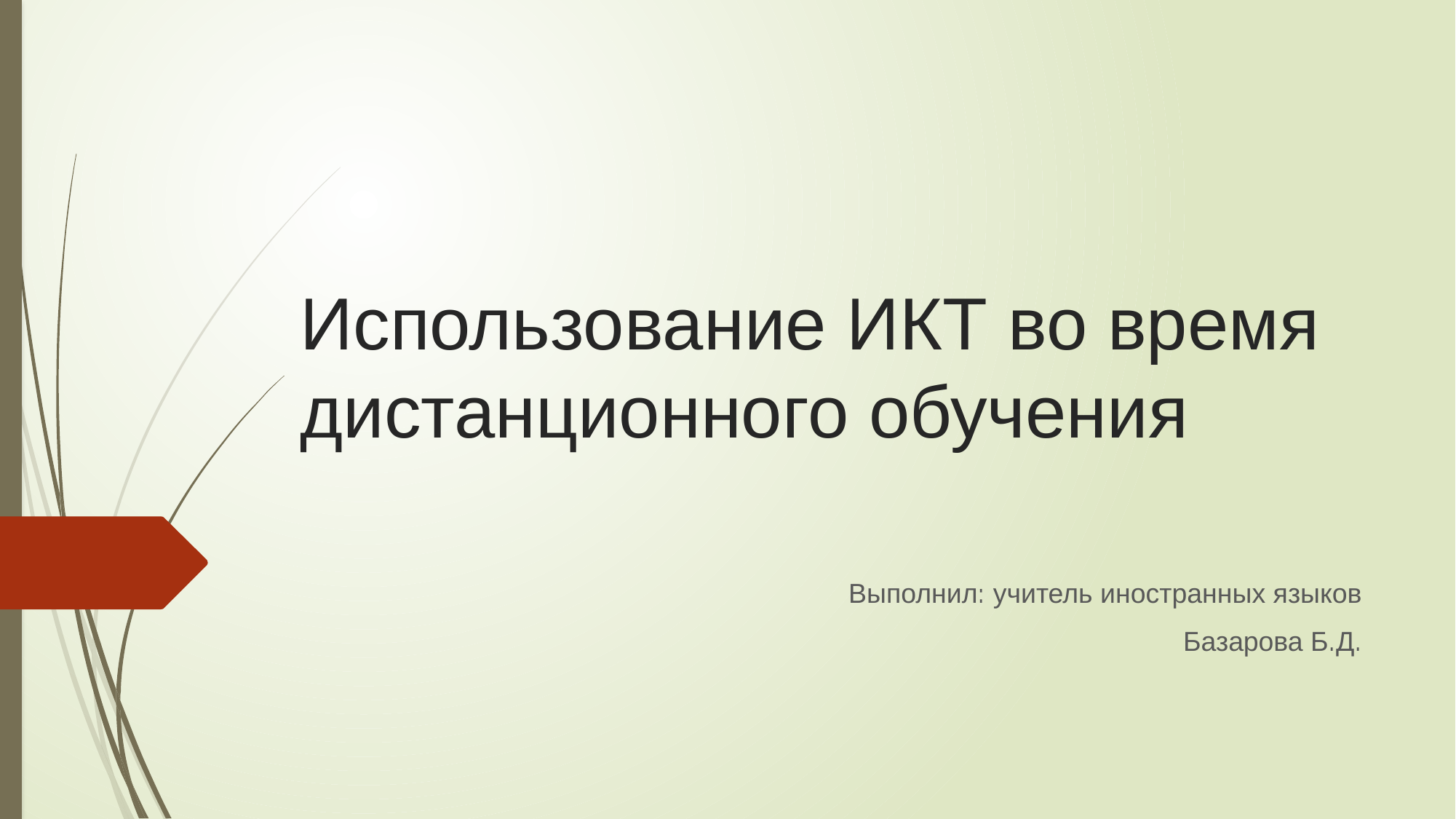

# Использование ИКТ во время дистанционного обучения
Выполнил: учитель иностранных языков
Базарова Б.Д.